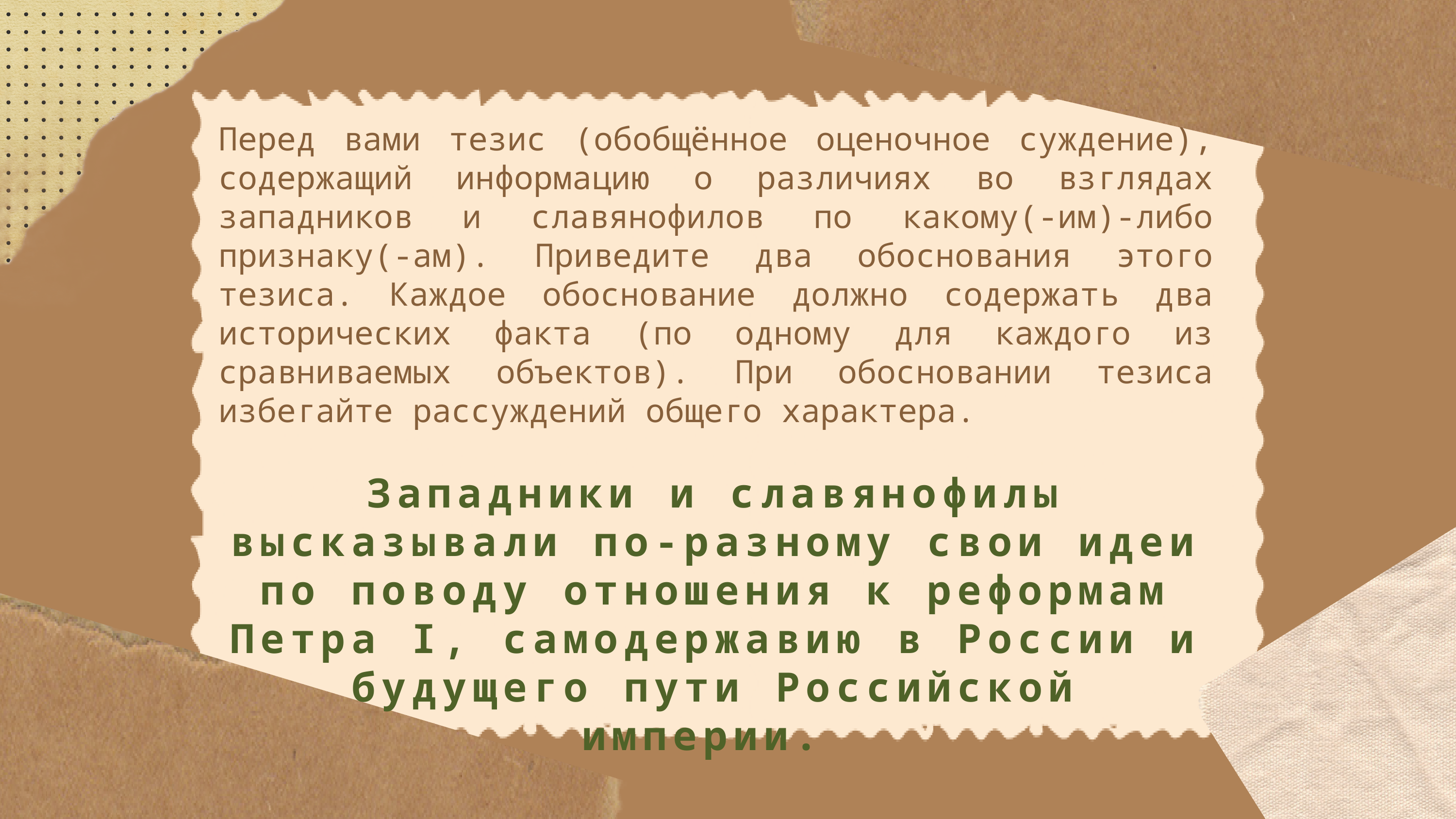

Перед вами тезис (обобщённое оценочное суждение), содержащий информацию о различиях во взглядах западников и славянофилов по какому(-им)-либо признаку(-ам). Приведите два обоснования этого тезиса. Каждое обоснование должно содержать два исторических факта (по одному для каждого из сравниваемых объектов). При обосновании тезиса избегайте рассуждений общего характера.

Западники и славянофилы высказывали по-разному свои идеи по поводу отношения к реформам Петра I, самодержавию в России и будущего пути Российской империи.